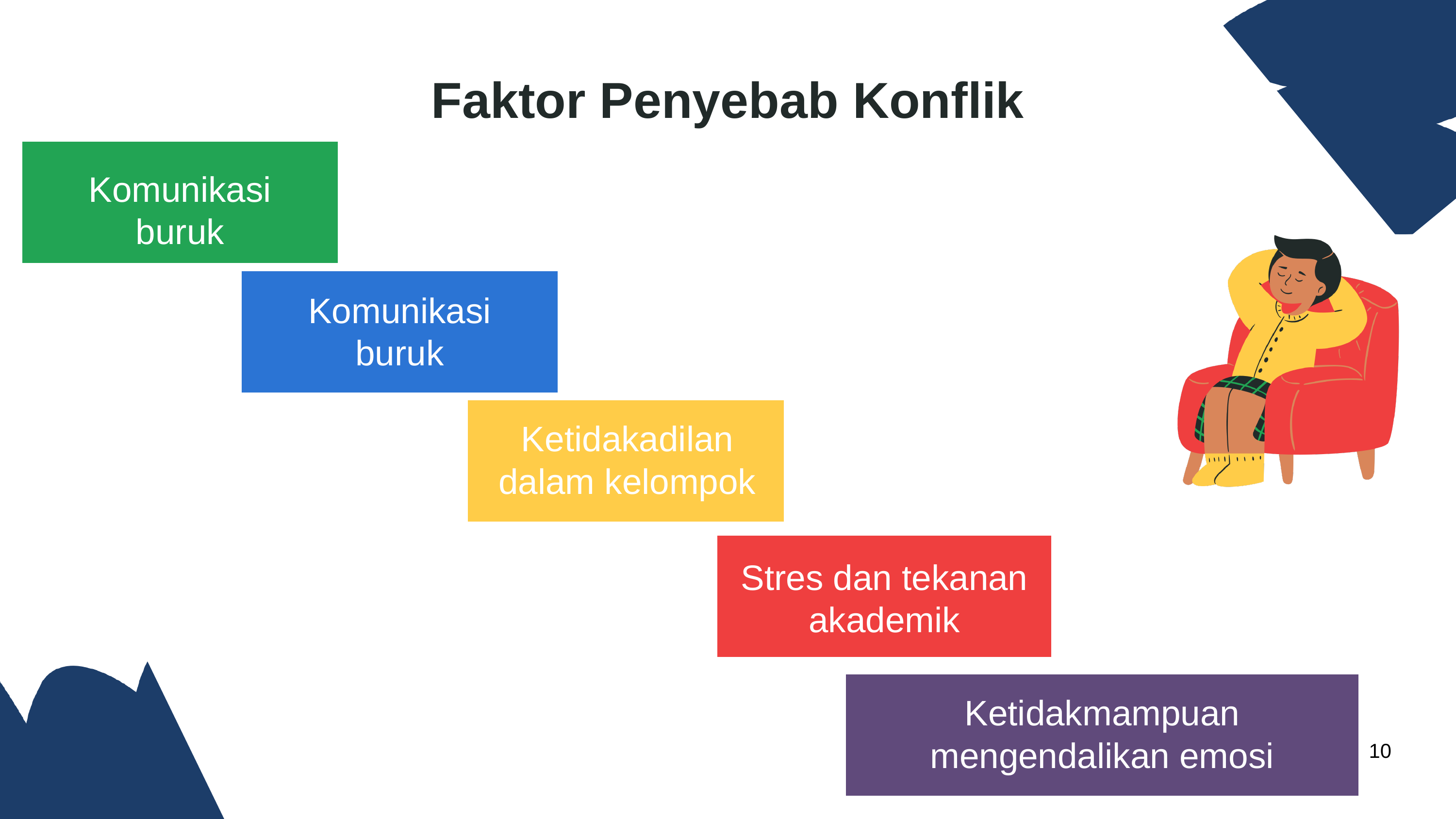

Faktor Penyebab Konflik

Komunikasi buruk

Komunikasi buruk

Ketidakadilan dalam kelompok

Stres dan tekanan akademik

Ketidakmampuan mengendalikan emosi
10